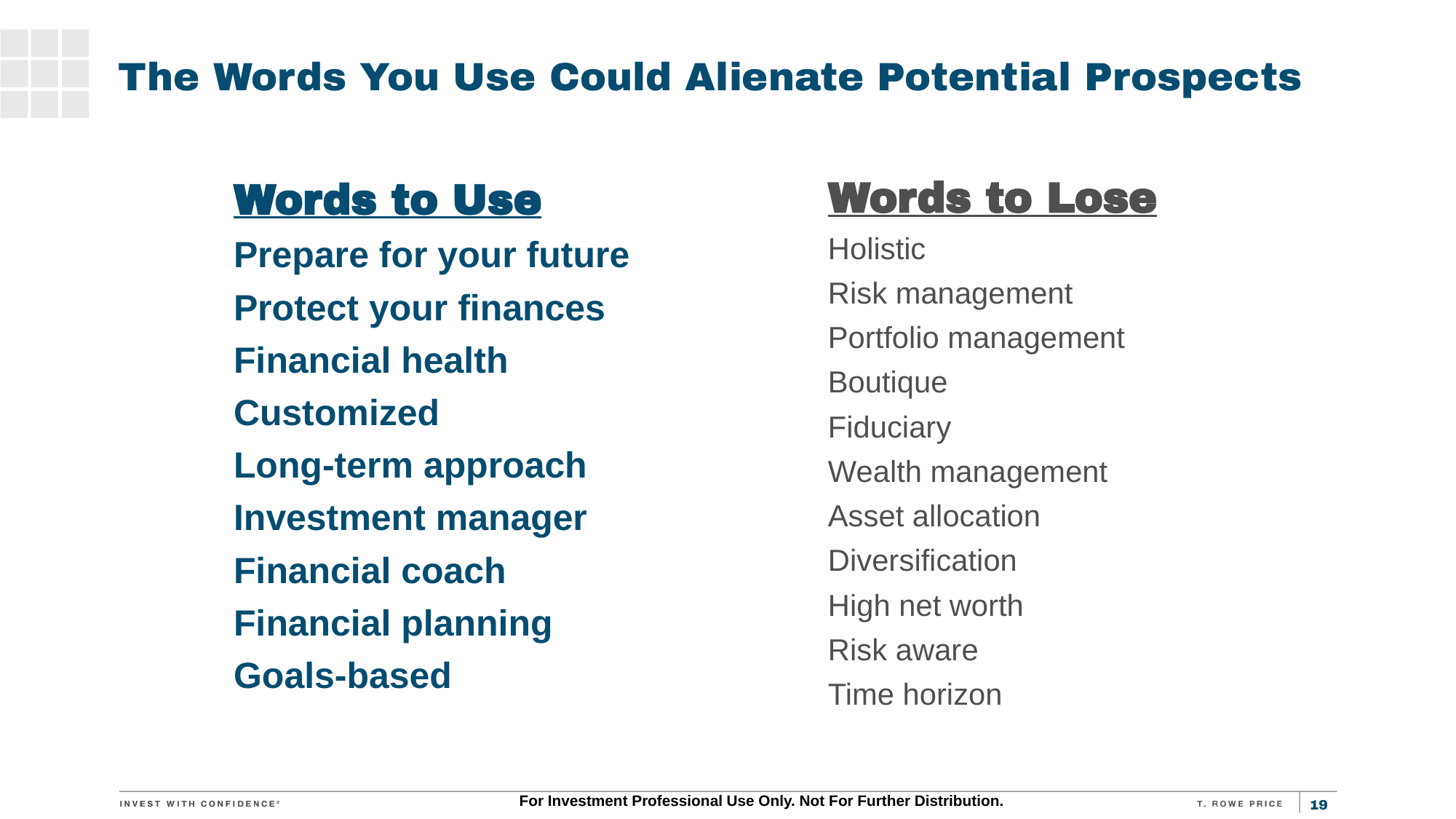

# The Words You Use Could Alienate Potential Prospects
Words to Lose
Holistic
Risk management
Portfolio management
Boutique
Fiduciary
Wealth management
Asset allocation
Diversification
High net worth
Risk aware
Time horizon
Words to Use
Prepare for your future
Protect your finances
Financial health
Customized
Long-term approach
Investment manager
Financial coach
Financial planning
Goals-based